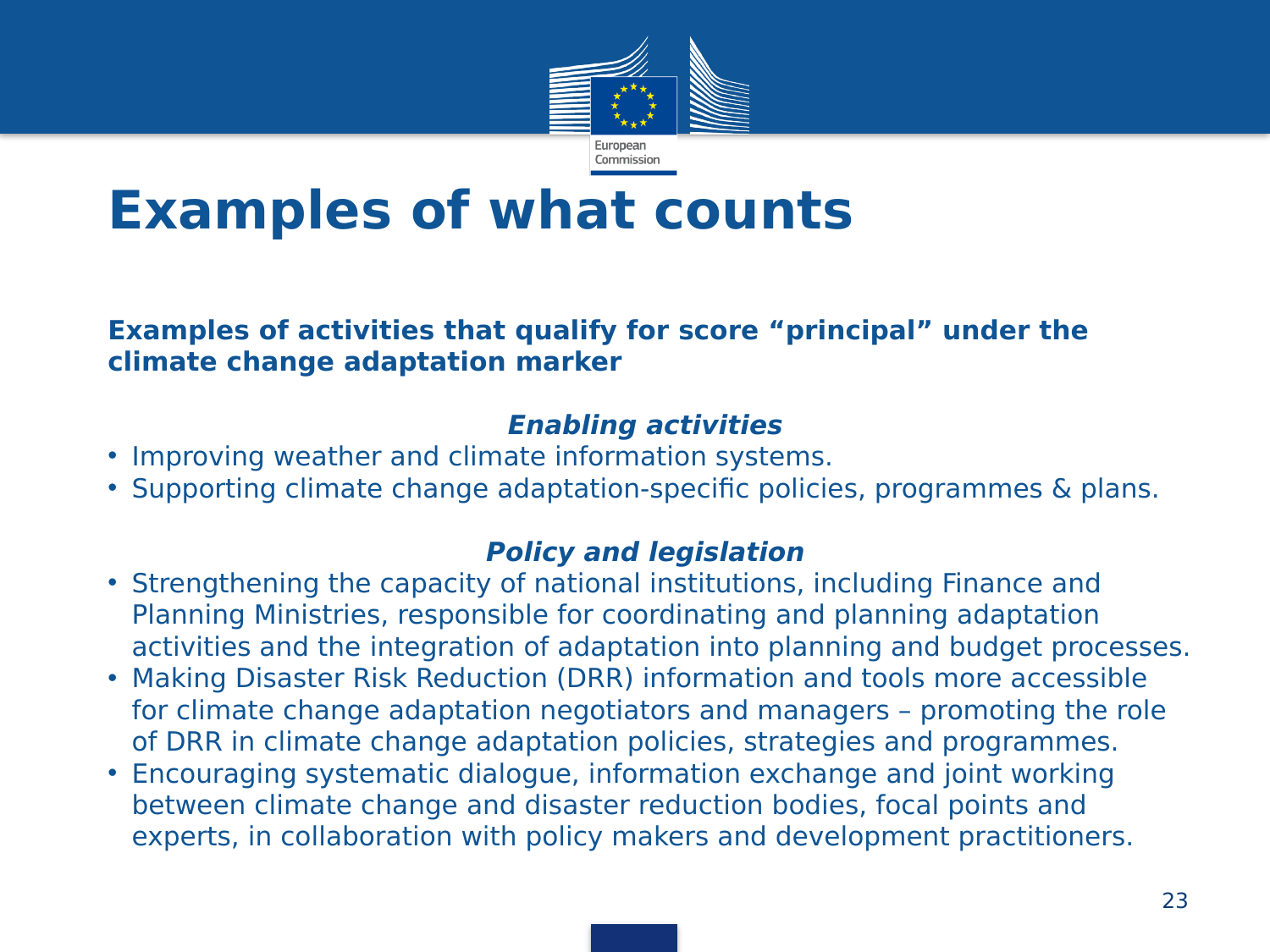

# Examples of what counts
Examples of activities that qualify for score “principal” under the climate change adaptation marker

Enabling activities
Improving weather and climate information systems.
Supporting climate change adaptation-specific policies, programmes & plans.

Policy and legislation
Strengthening the capacity of national institutions, including Finance and Planning Ministries, responsible for coordinating and planning adaptation activities and the integration of adaptation into planning and budget processes.
Making Disaster Risk Reduction (DRR) information and tools more accessible for climate change adaptation negotiators and managers – promoting the role of DRR in climate change adaptation policies, strategies and programmes.
Encouraging systematic dialogue, information exchange and joint working between climate change and disaster reduction bodies, focal points and experts, in collaboration with policy makers and development practitioners.